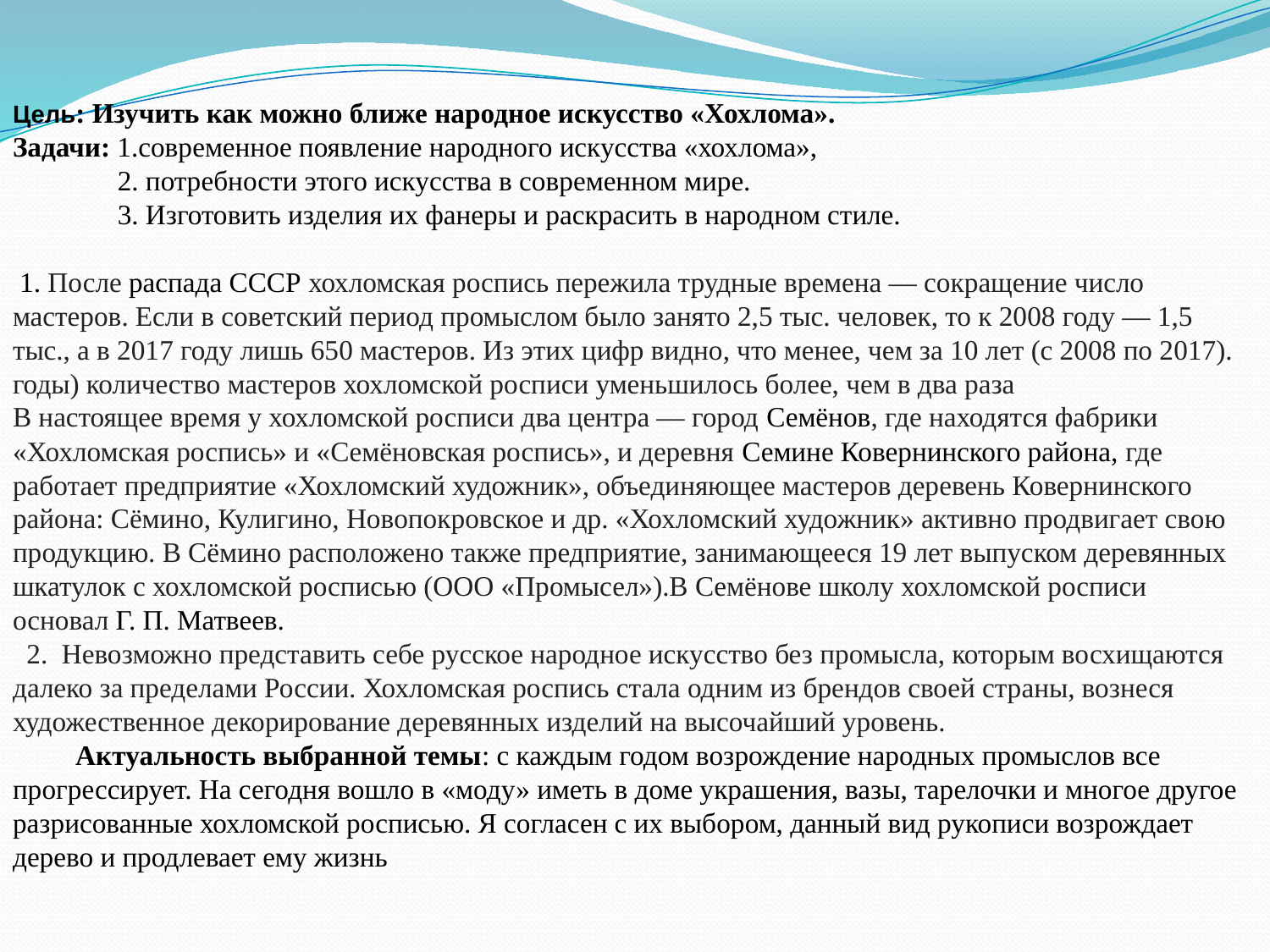

Цель: Изучить как можно ближе народное искусство «Хохлома».
Задачи: 1.современное появление народного искусства «хохлома»,
               2. потребности этого искусства в современном мире.
               3. Изготовить изделия их фанеры и раскрасить в народном стиле.

 1. После распада СССР хохломская роспись пережила трудные времена — сокращение число мастеров. Если в советский период промыслом было занято 2,5 тыс. человек, то к 2008 году — 1,5 тыс., а в 2017 году лишь 650 мастеров. Из этих цифр видно, что менее, чем за 10 лет (с 2008 по 2017).
годы) количество мастеров хохломской росписи уменьшилось более, чем в два раза
В настоящее время у хохломской росписи два центра — город Семёнов, где находятся фабрики «Хохломская роспись» и «Семёновская роспись», и деревня Семине Ковернинского района, где работает предприятие «Хохломский художник», объединяющее мастеров деревень Ковернинского района: Сёмино, Кулигино, Новопокровское и др. «Хохломский художник» активно продвигает свою продукцию. В Сёмино расположено также предприятие, занимающееся 19 лет выпуском деревянных шкатулок с хохломской росписью (ООО «Промысел»).В Семёнове школу хохломской росписи основал Г. П. Матвеев.
  2.  Невозможно представить себе русское народное искусство без промысла, которым восхищаются далеко за пределами России. Хохломская роспись стала одним из брендов своей страны, вознеся художественное декорирование деревянных изделий на высочайший уровень.
         Актуальность выбранной темы: с каждым годом возрождение народных промыслов все прогрессирует. На сегодня вошло в «моду» иметь в доме украшения, вазы, тарелочки и многое другое разрисованные хохломской росписью. Я согласен с их выбором, данный вид рукописи возрождает дерево и продлевает ему жизнь